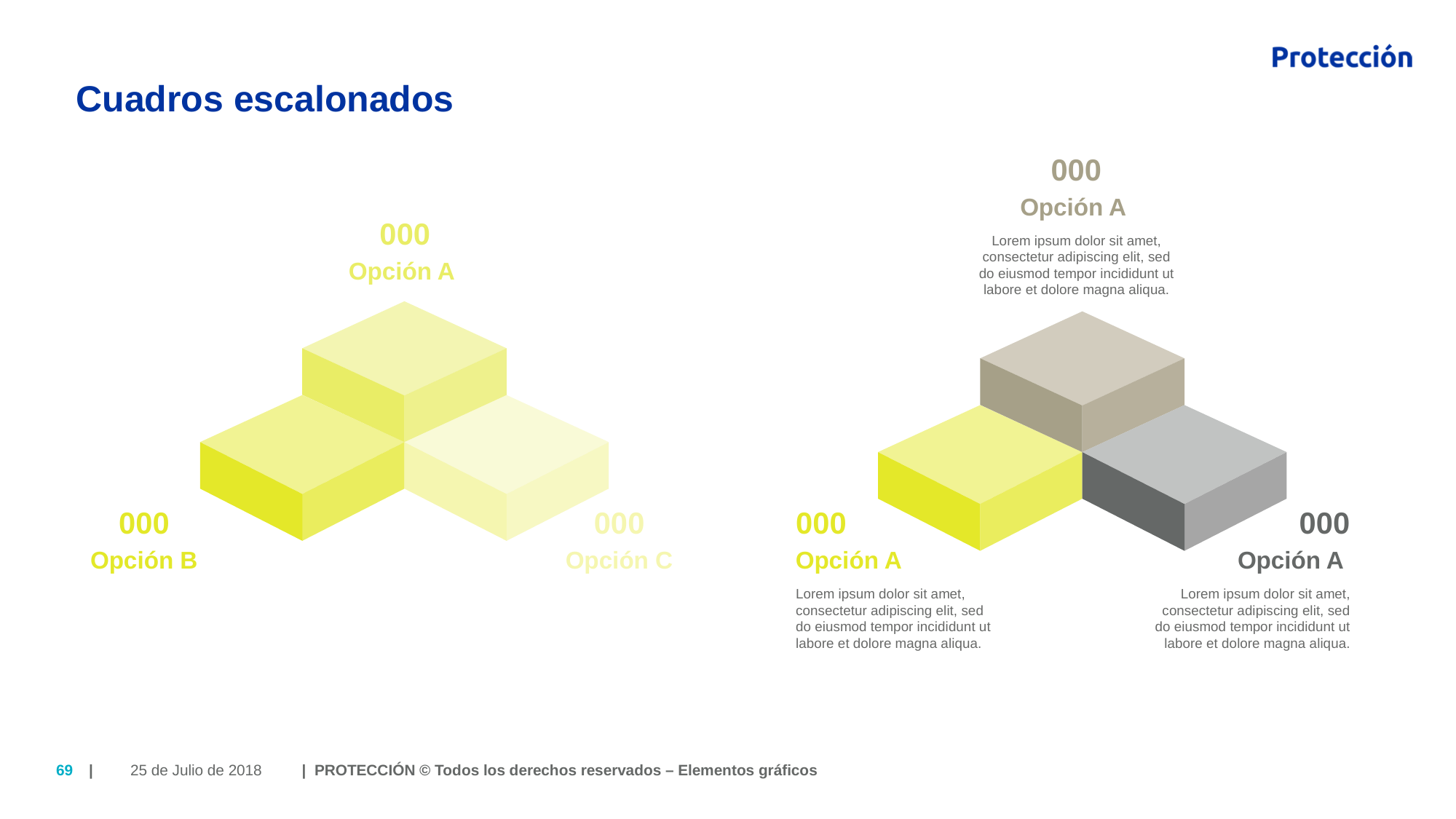

# Cuadros escalonados
000
Opción A
000
Lorem ipsum dolor sit amet, consectetur adipiscing elit, sed do eiusmod tempor incididunt ut labore et dolore magna aliqua.
Opción A

000
000
000
000
Opción B
Opción C
Opción A
Opción A
Lorem ipsum dolor sit amet, consectetur adipiscing elit, sed do eiusmod tempor incididunt ut labore et dolore magna aliqua.
Lorem ipsum dolor sit amet, consectetur adipiscing elit, sed do eiusmod tempor incididunt ut labore et dolore magna aliqua.
25 de Julio de 2018
69
|                                                  |  PROTECCIÓN © Todos los derechos reservados – Elementos gráficos